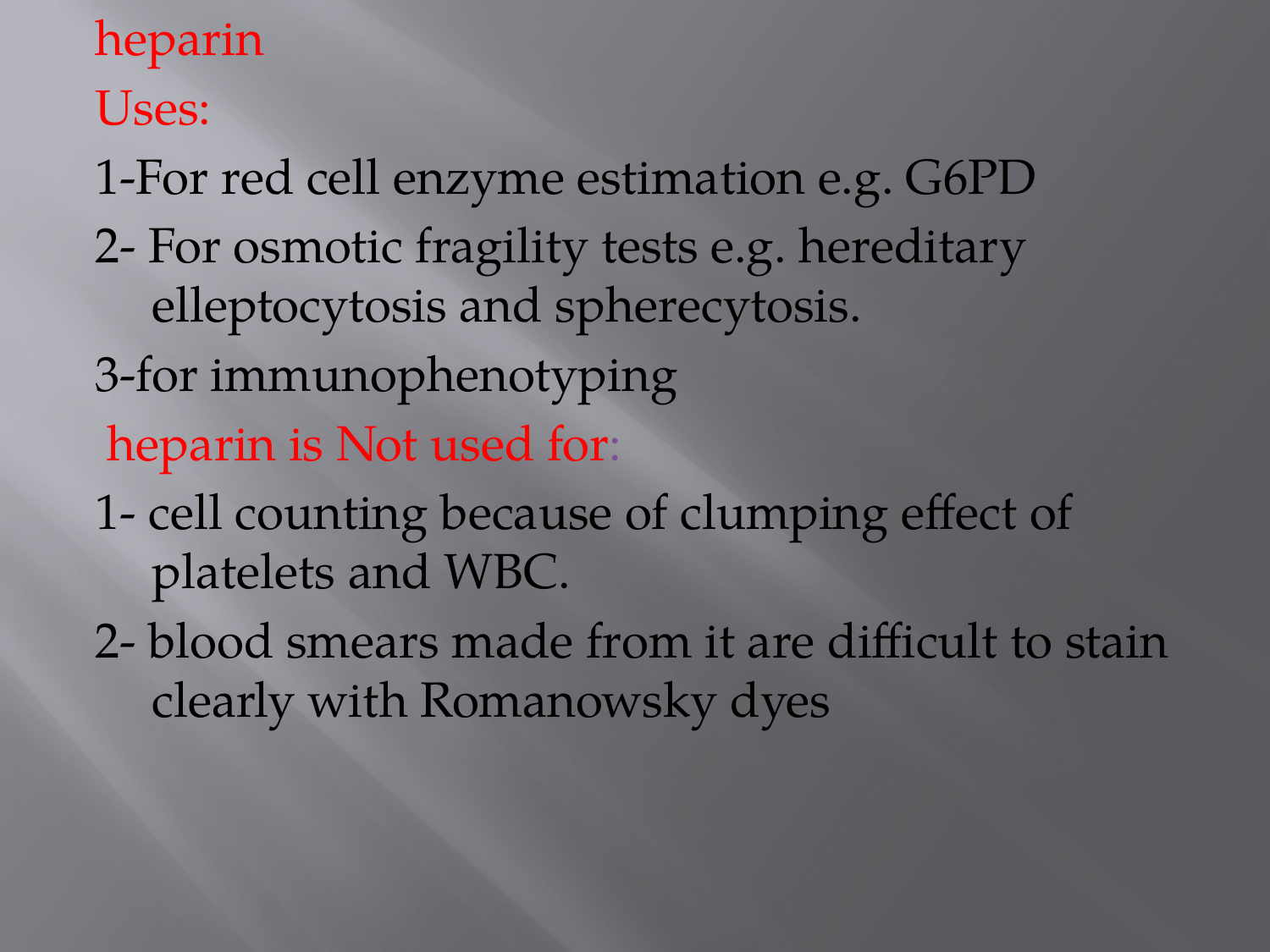

heparin
Uses:
1-For red cell enzyme estimation e.g. G6PD
2- For osmotic fragility tests e.g. hereditary elleptocytosis and spherecytosis.
3-for immunophenotyping
 heparin is Not used for:
1- cell counting because of clumping effect of platelets and WBC.
2- blood smears made from it are difficult to stain clearly with Romanowsky dyes